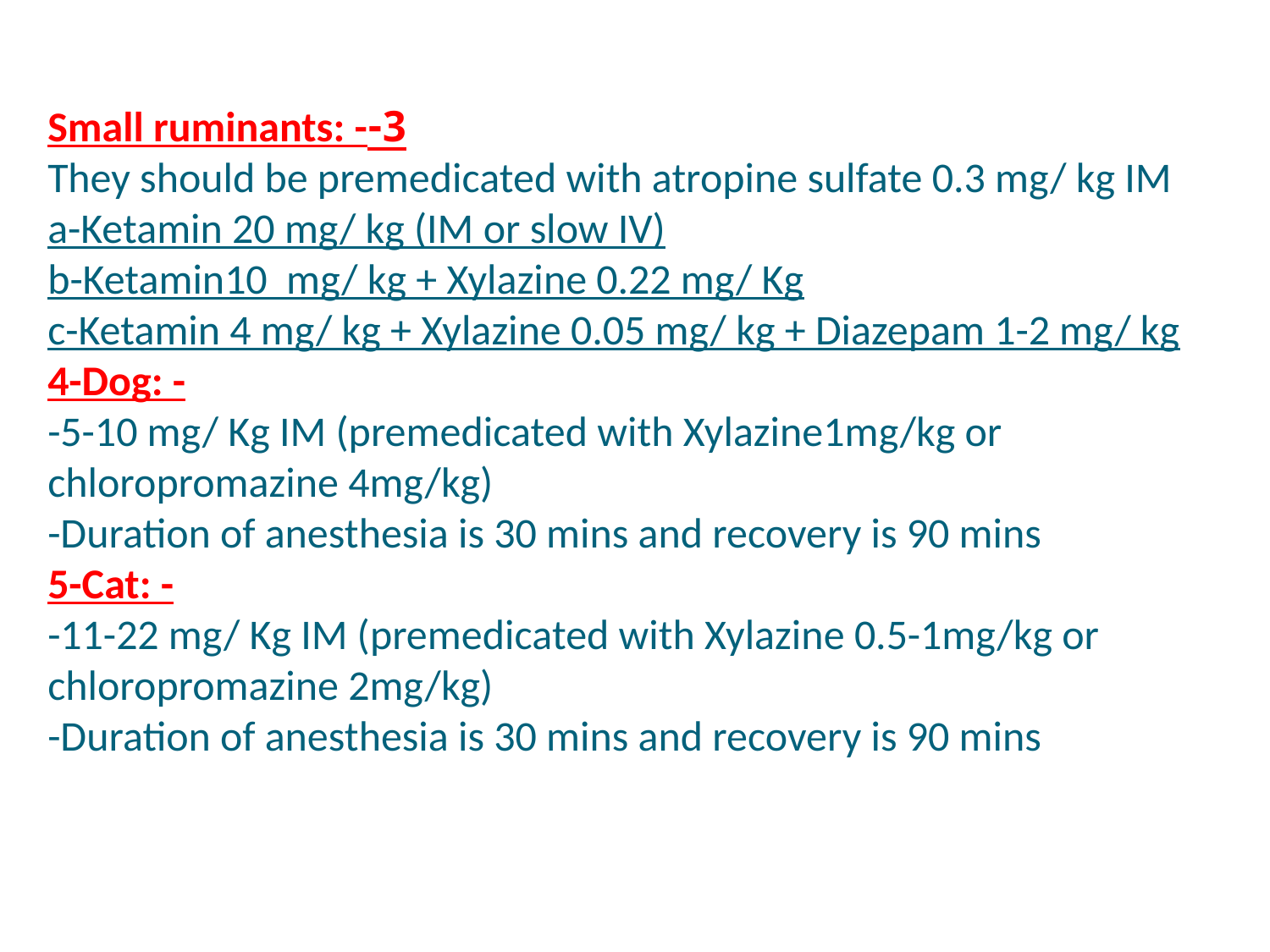

# 3-Small ruminants: - They should be premedicated with atropine sulfate 0.3 mg/ kg IM a-Ketamin 20 mg/ kg (IM or slow IV) b-Ketamin10  mg/ kg + Xylazine 0.22 mg/ Kg c-Ketamin 4 mg/ kg + Xylazine 0.05 mg/ kg + Diazepam 1-2 mg/ kg 4-Dog: - -5-10 mg/ Kg IM (premedicated with Xylazine1mg/kg or chloropromazine 4mg/kg) -Duration of anesthesia is 30 mins and recovery is 90 mins 5-Cat: - -11-22 mg/ Kg IM (premedicated with Xylazine 0.5-1mg/kg or chloropromazine 2mg/kg) -Duration of anesthesia is 30 mins and recovery is 90 mins